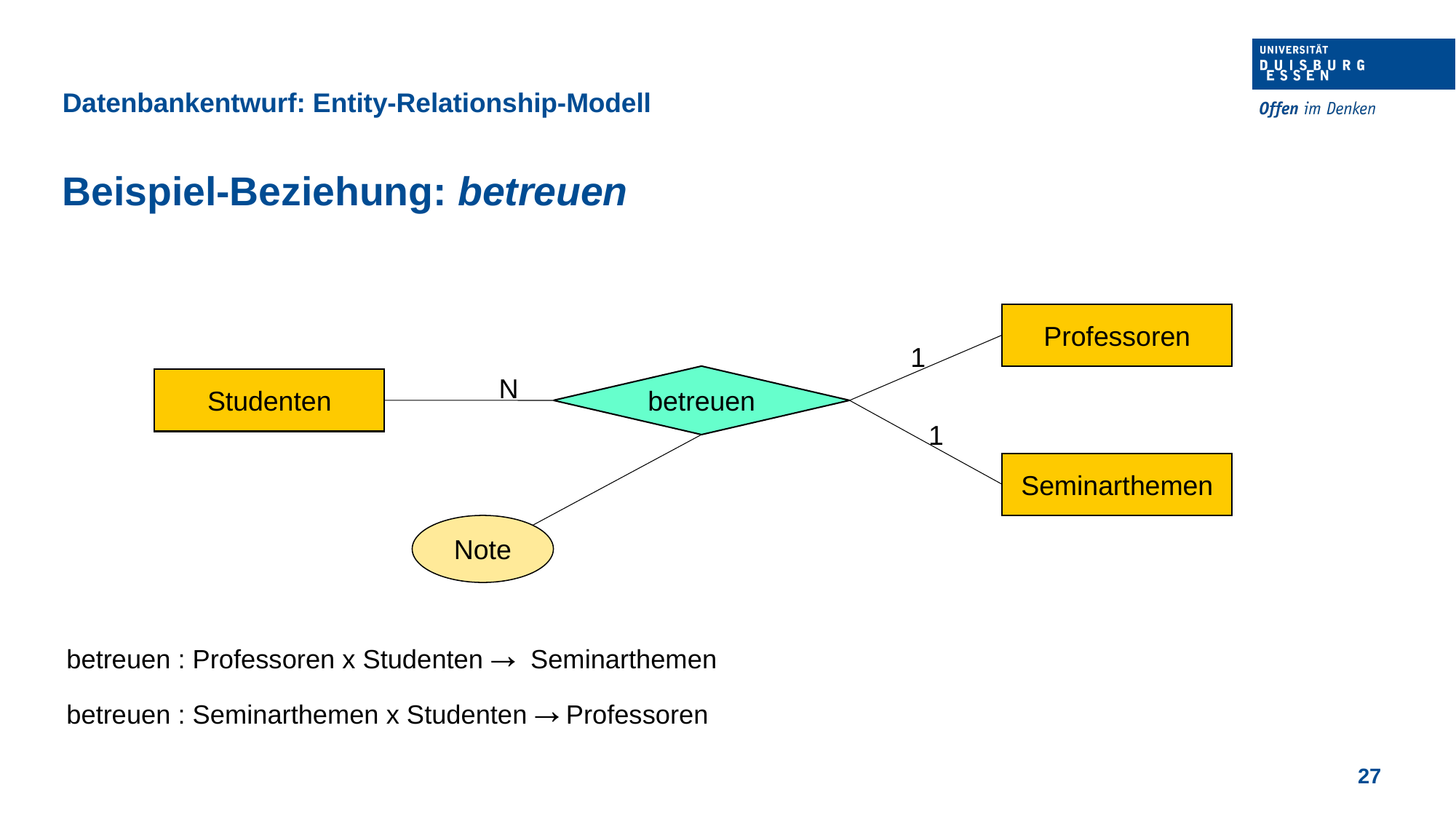

Datenbankentwurf: Entity-Relationship-Modell

Beispiel-Beziehung: betreuen
Professoren
1
N
betreuen
Studenten
1
Seminarthemen
Note
betreuen : Professoren x Studenten → Seminarthemen
betreuen : Seminarthemen x Studenten → Professoren

27